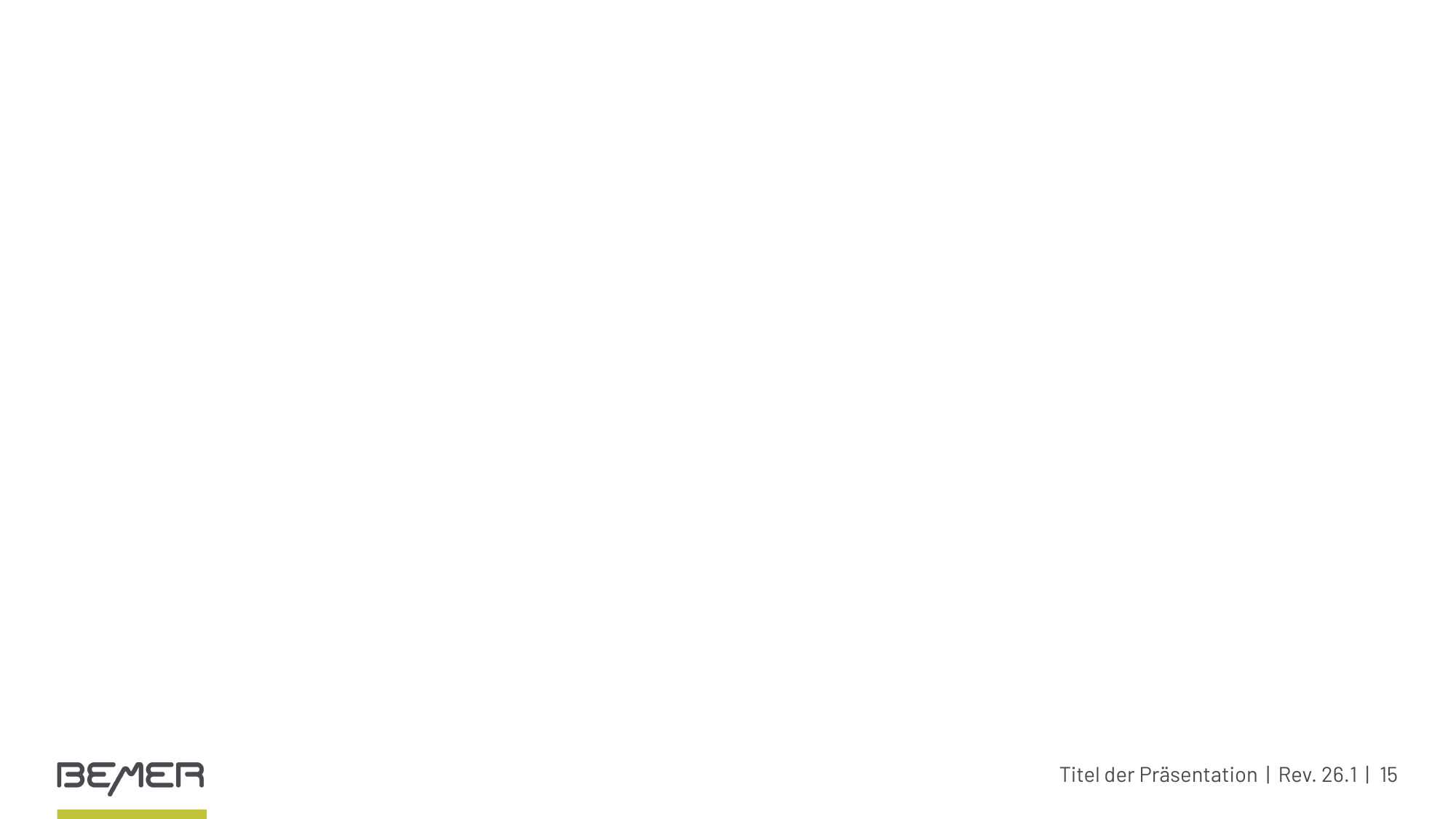

#

Titel der Präsentation  |  Rev. 26.1  |
15